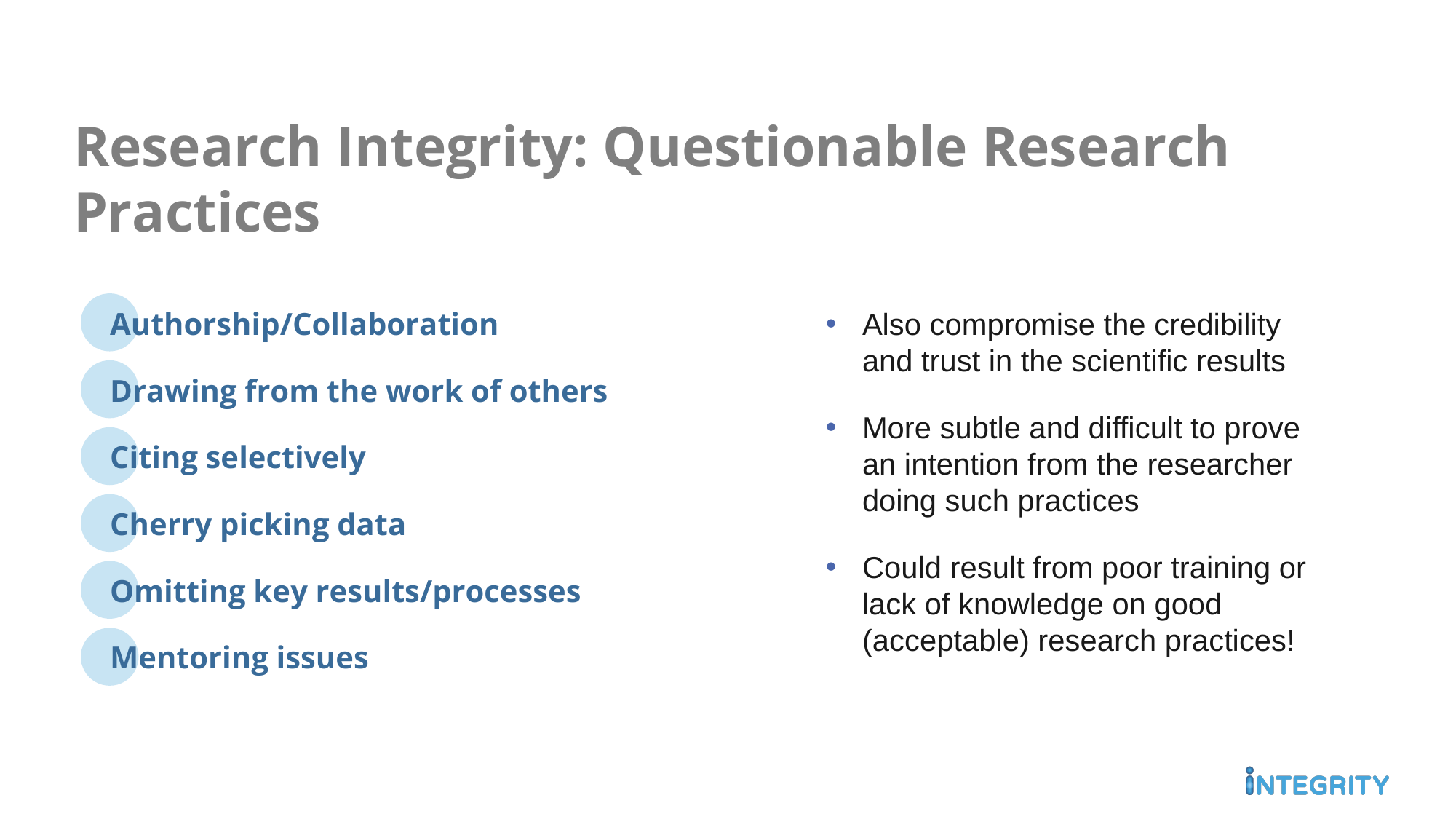

# Research Integrity: Questionable Research Practices

Also compromise the credibility and trust in the scientific results
More subtle and difficult to prove an intention from the researcher doing such practices
Could result from poor training or lack of knowledge on good (acceptable) research practices!
Authorship/Collaboration
Drawing from the work of others
Citing selectively
Cherry picking data
Omitting key results/processes
Mentoring issues